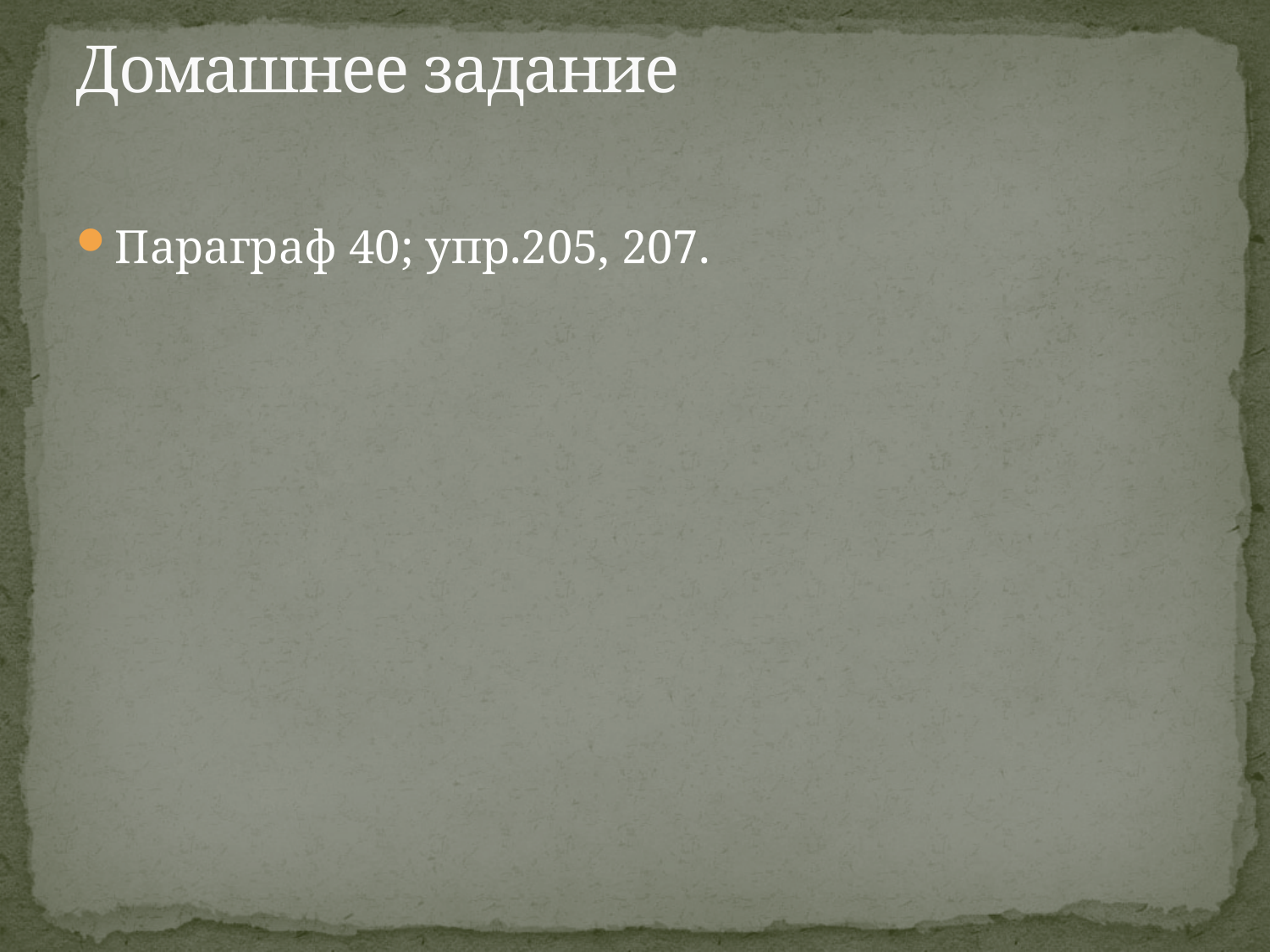

# Домашнее задание
Параграф 40; упр.205, 207.